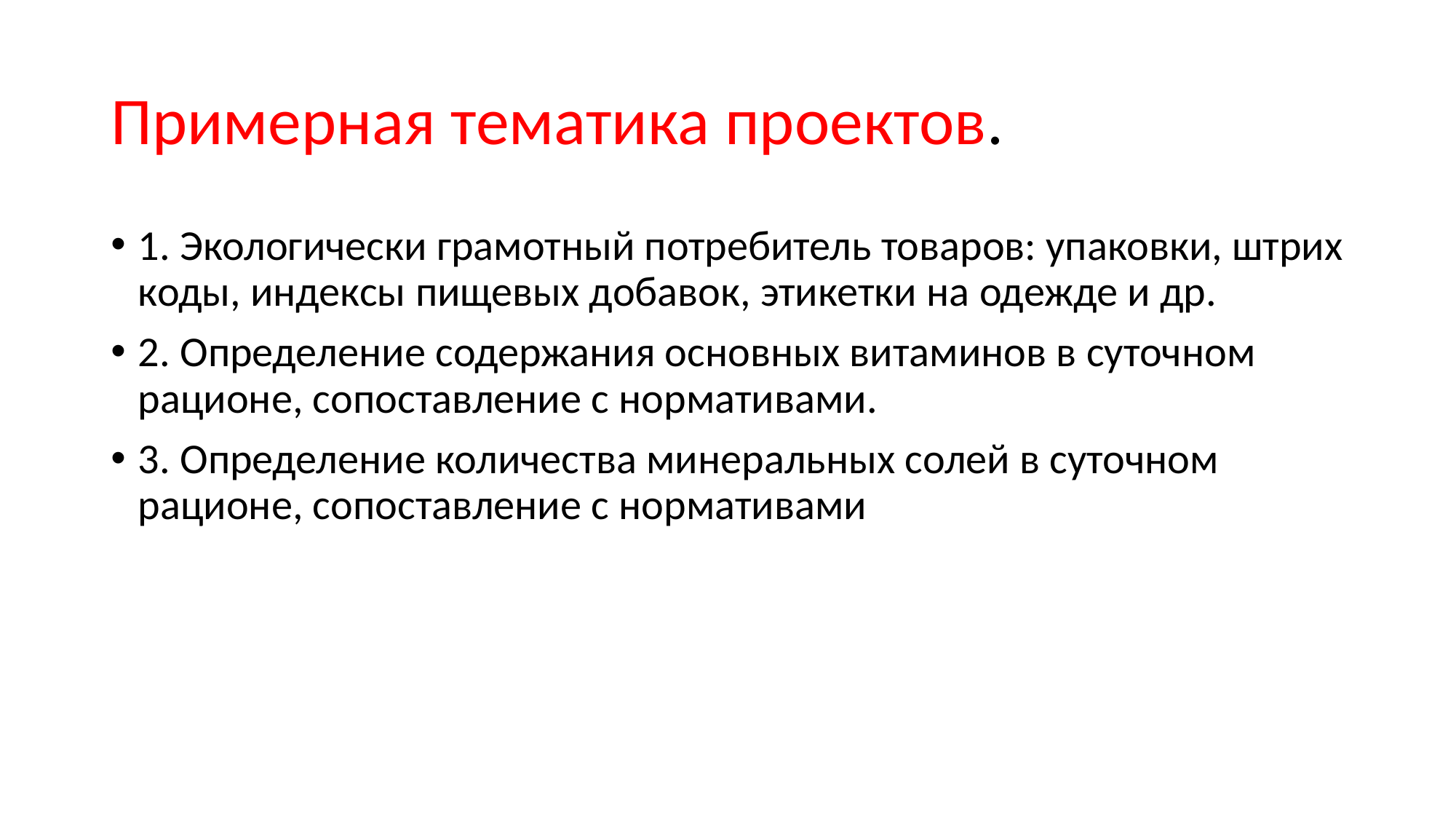

# Примерная тематика проектов.
1. Экологически грамотный потребитель товаров: упаковки, штрих коды, индексы пищевых добавок, этикетки на одежде и др.
2. Определение содержания основных витаминов в суточном рационе, сопоставление с нормативами.
3. Определение количества минеральных солей в суточном рационе, сопоставление с нормативами